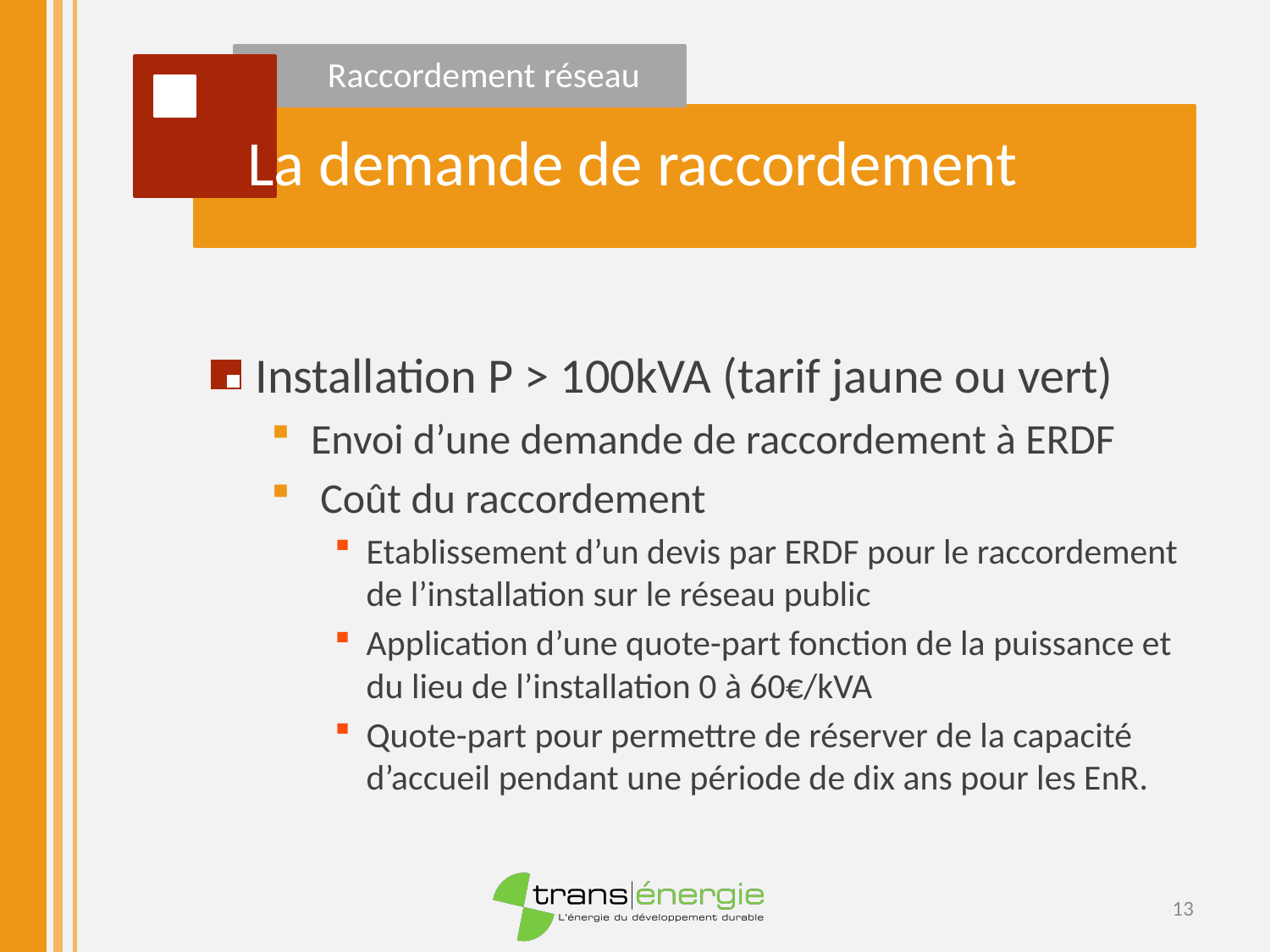

Raccordement réseau
La demande de raccordement

Installation P > 100kVA (tarif jaune ou vert)
Envoi d’une demande de raccordement à ERDF
 Coût du raccordement
Etablissement d’un devis par ERDF pour le raccordement de l’installation sur le réseau public
Application d’une quote-part fonction de la puissance et du lieu de l’installation 0 à 60€/kVA
Quote-part pour permettre de réserver de la capacité d’accueil pendant une période de dix ans pour les EnR.

13